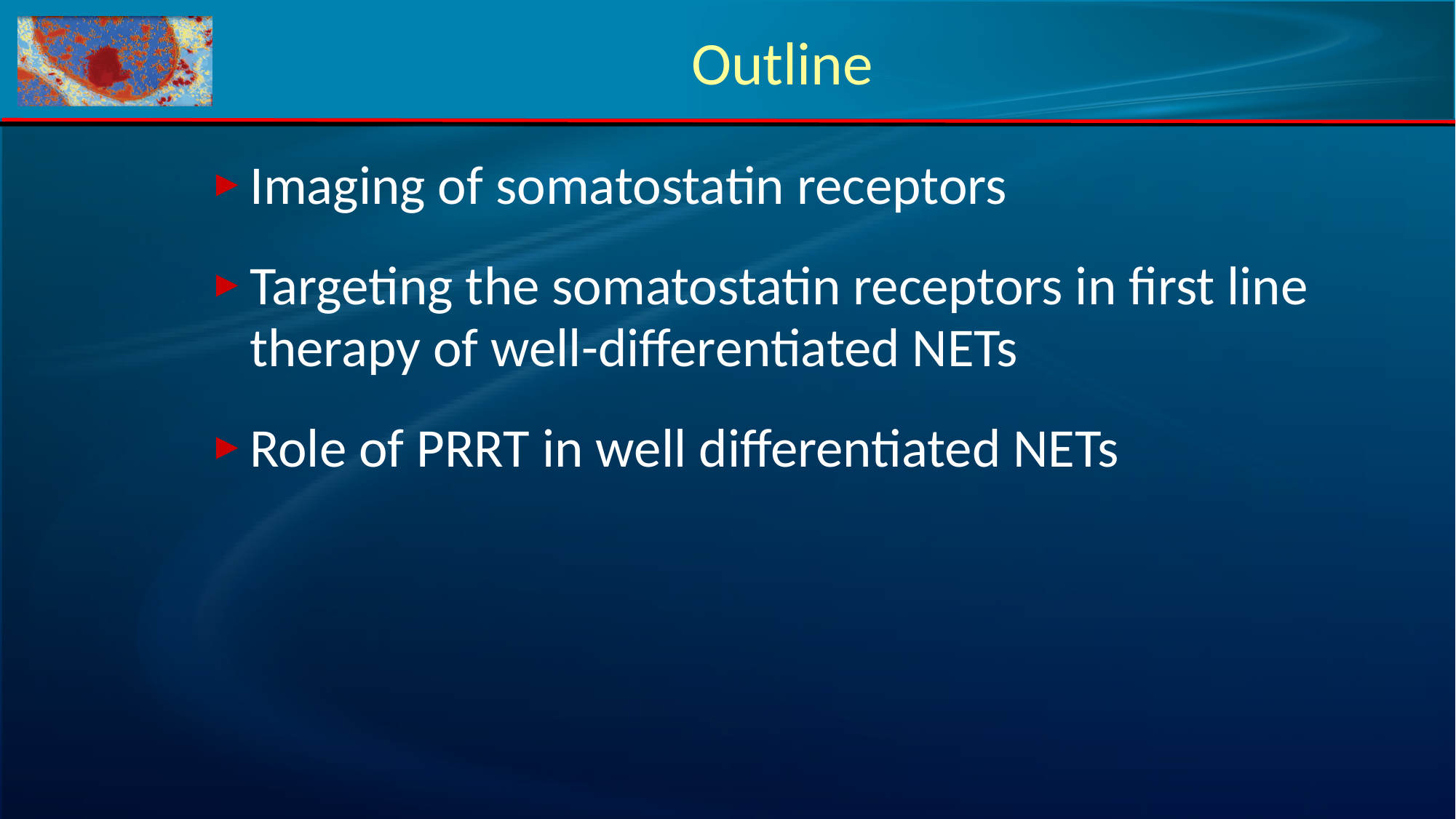

# Outline
Imaging of somatostatin receptors
Targeting the somatostatin receptors in first line therapy of well-differentiated NETs
Role of PRRT in well differentiated NETs